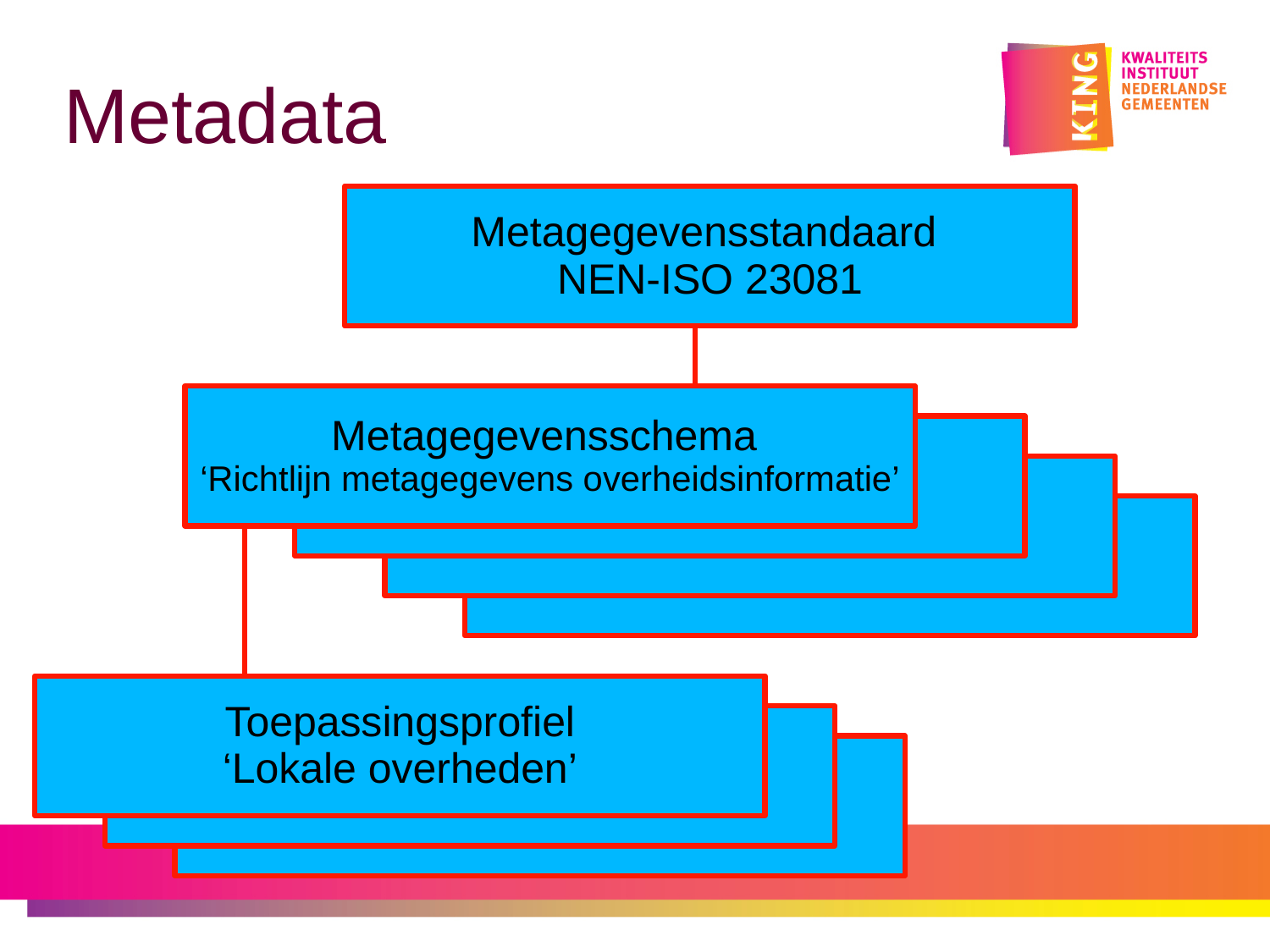

# Metadata
Metagegevensstandaard
NEN-ISO 23081
Metagegevensschema
‘Richtlijn metagegevens overheidsinformatie’
Metagegevensschema’
Metagegevensschema’
Metagegevensschema’
Toepassingsprofiel
‘Lokale overheden’
Toepassingsprofiel
Toepassingsprofiel